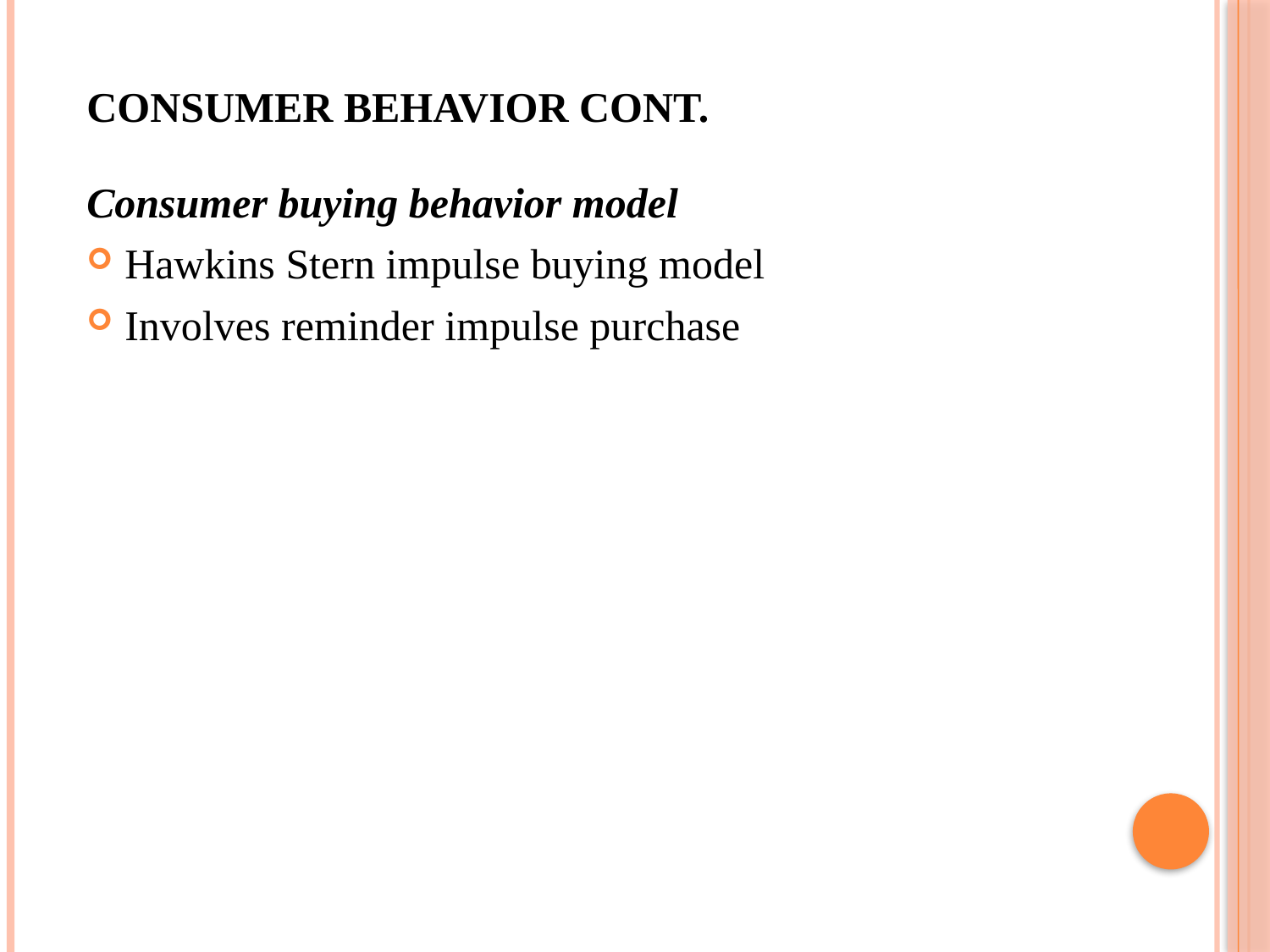

# Consumer Behavior Cont.
Consumer buying behavior model
Hawkins Stern impulse buying model
Involves reminder impulse purchase